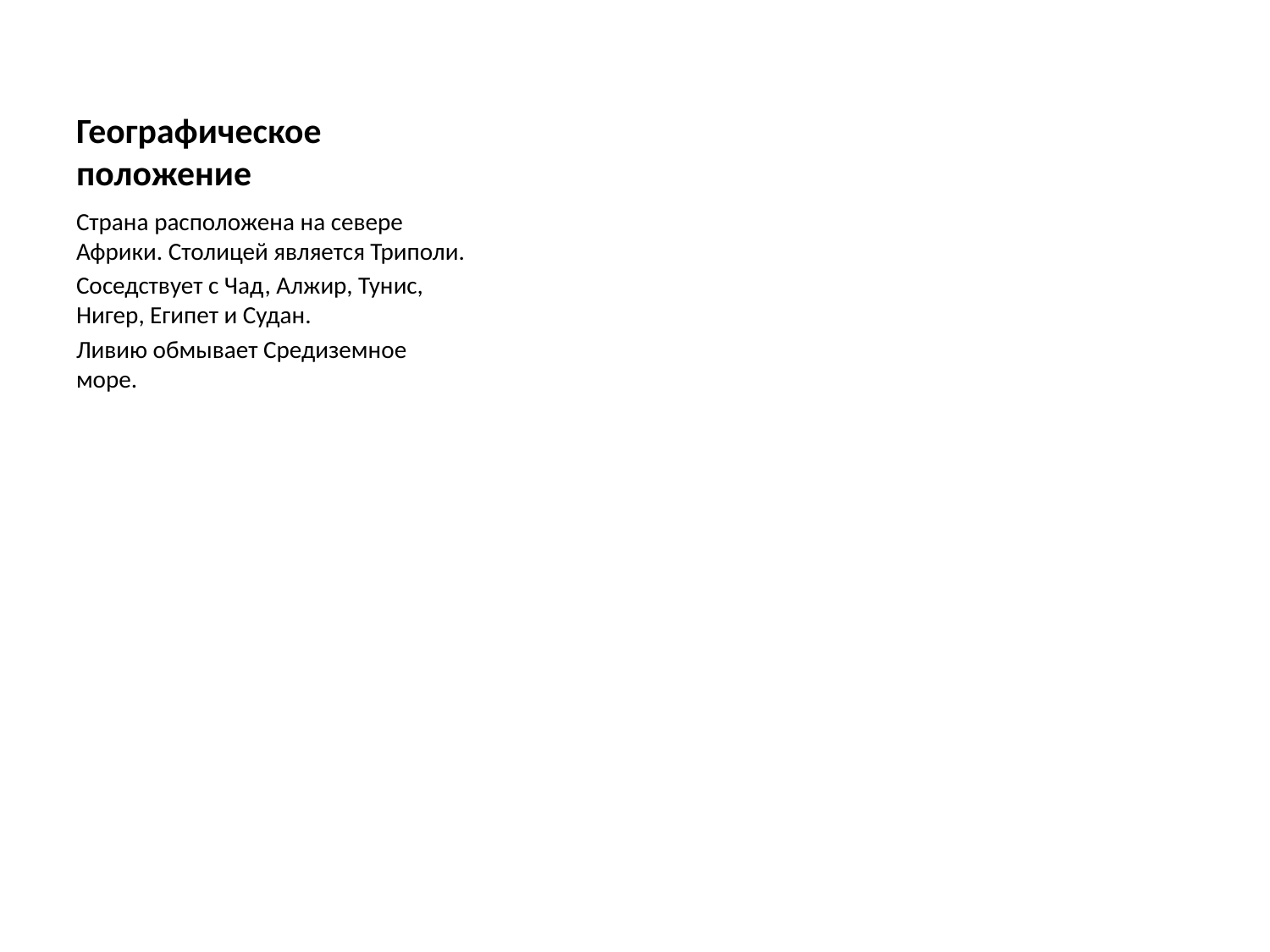

# Географическое положение

Страна расположена на севере Африки. Столицей является Триполи.
Соседствует с Чад, Алжир, Тунис, Нигер, Египет и Судан.
Ливию обмывает Средиземное море.